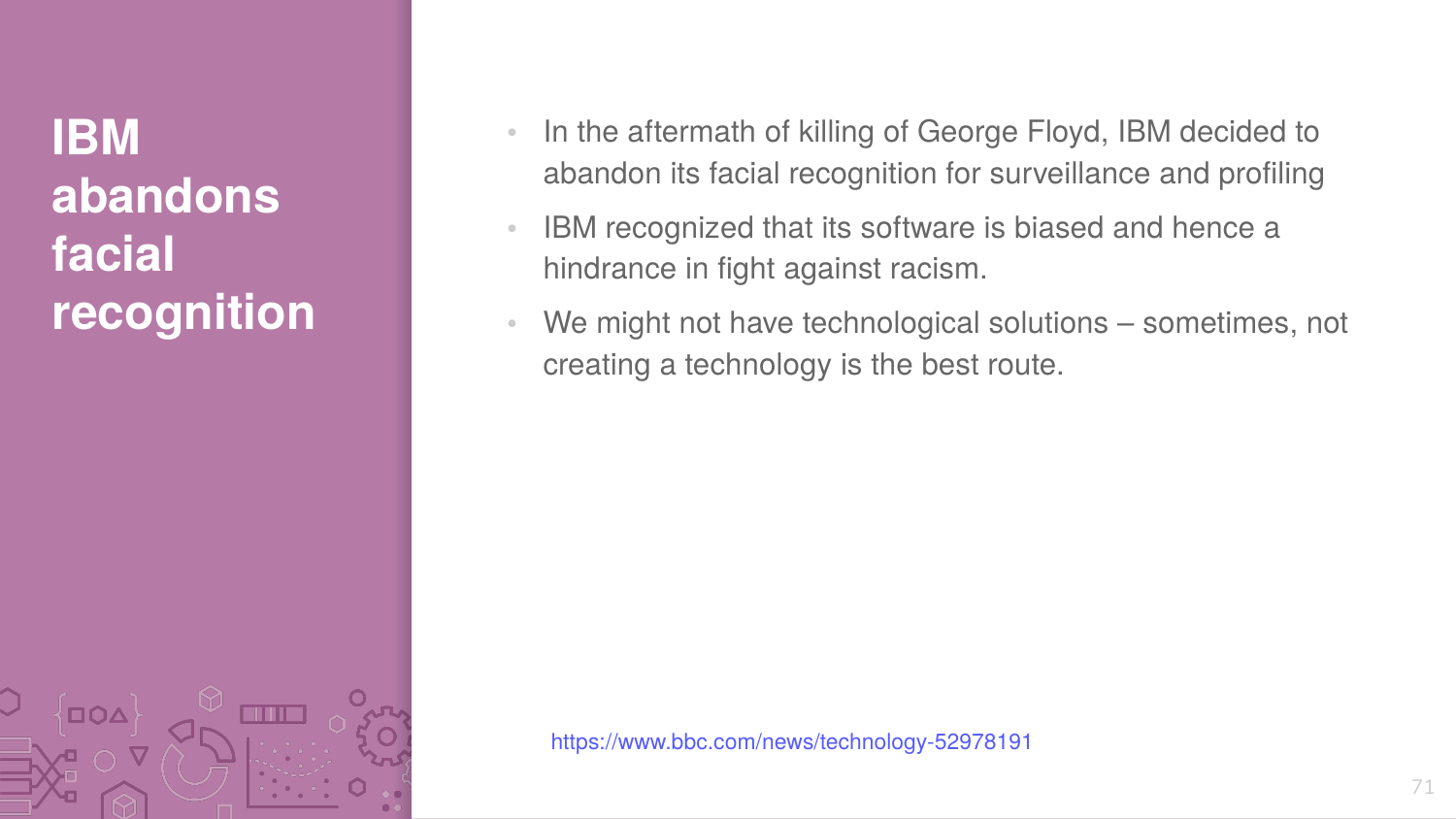

# IBM abandons facial recognition
In the aftermath of killing of George Floyd, IBM decided to abandon its facial recognition for surveillance and profiling
IBM recognized that its software is biased and hence a hindrance in fight against racism.
We might not have technological solutions – sometimes, not creating a technology is the best route.

https://www.bbc.com/news/technology-52978191
71